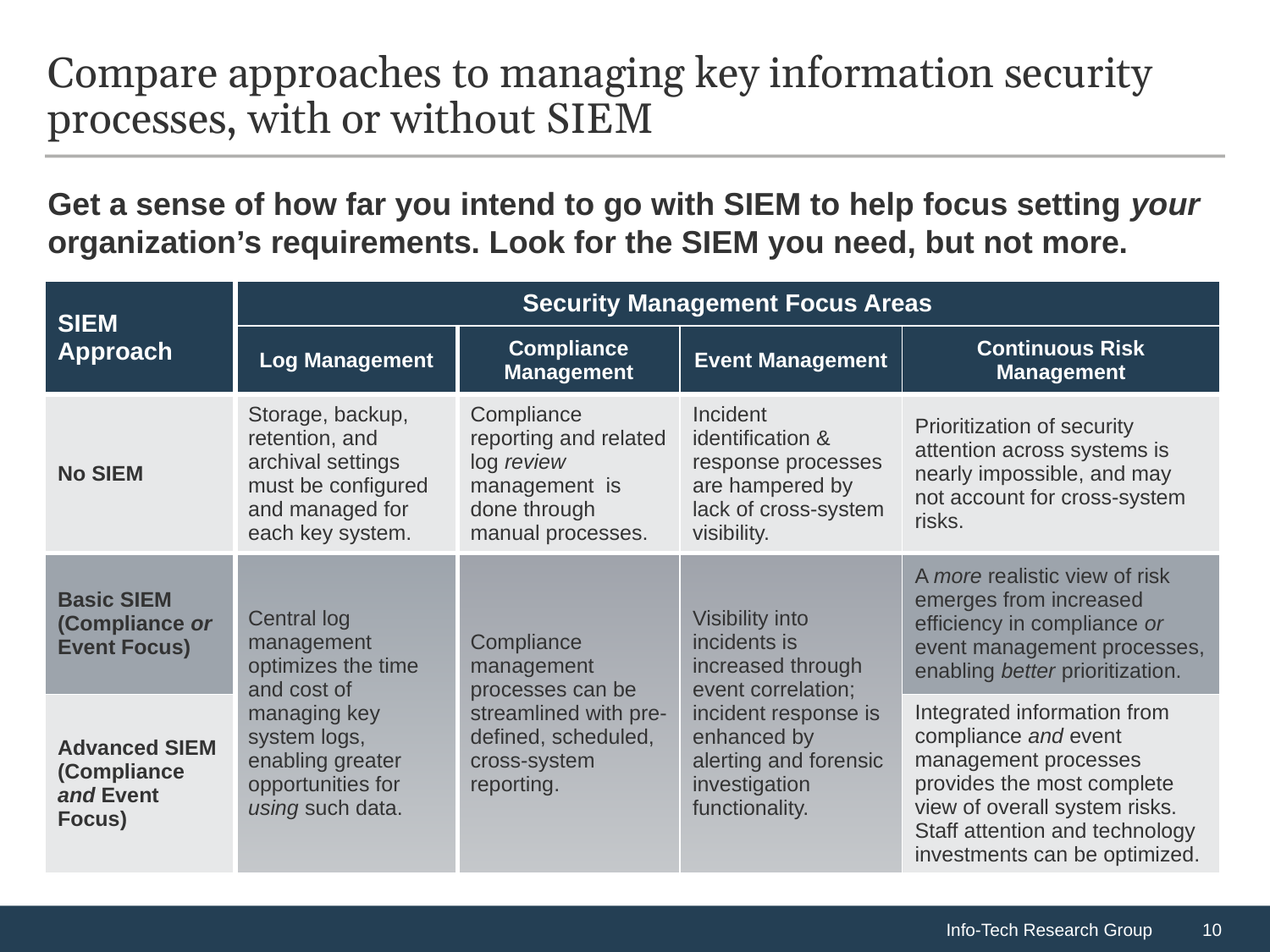

# Compare approaches to managing key information security processes, with or without SIEM
Get a sense of how far you intend to go with SIEM to help focus setting your organization’s requirements. Look for the SIEM you need, but not more.
| SIEM Approach | Security Management Focus Areas |  |  |  |
| --- | --- | --- | --- | --- |
|  | Log Management | Compliance Management | Event Management | Continuous Risk Management |
| No SIEM | Storage, backup, retention, and archival settings must be configured and managed for each key system. | Compliance reporting and related log review management is done through manual processes. | Incident identification & response processes are hampered by lack of cross-system visibility. | Prioritization of security attention across systems is nearly impossible, and may not account for cross-system risks. |
| Basic SIEM (Compliance or Event Focus) | Central log management optimizes the time and cost of managing key system logs, enabling greater opportunities for using such data. | Compliance management processes can be streamlined with pre-defined, scheduled, cross-system reporting. | Visibility into incidents is increased through event correlation; incident response is enhanced by alerting and forensic investigation functionality. | A more realistic view of risk emerges from increased efficiency in compliance or event management processes, enabling better prioritization. |
| Advanced SIEM (Compliance and Event Focus) |  |  |  | Integrated information from compliance and event management processes provides the most complete view of overall system risks. Staff attention and technology investments can be optimized. |